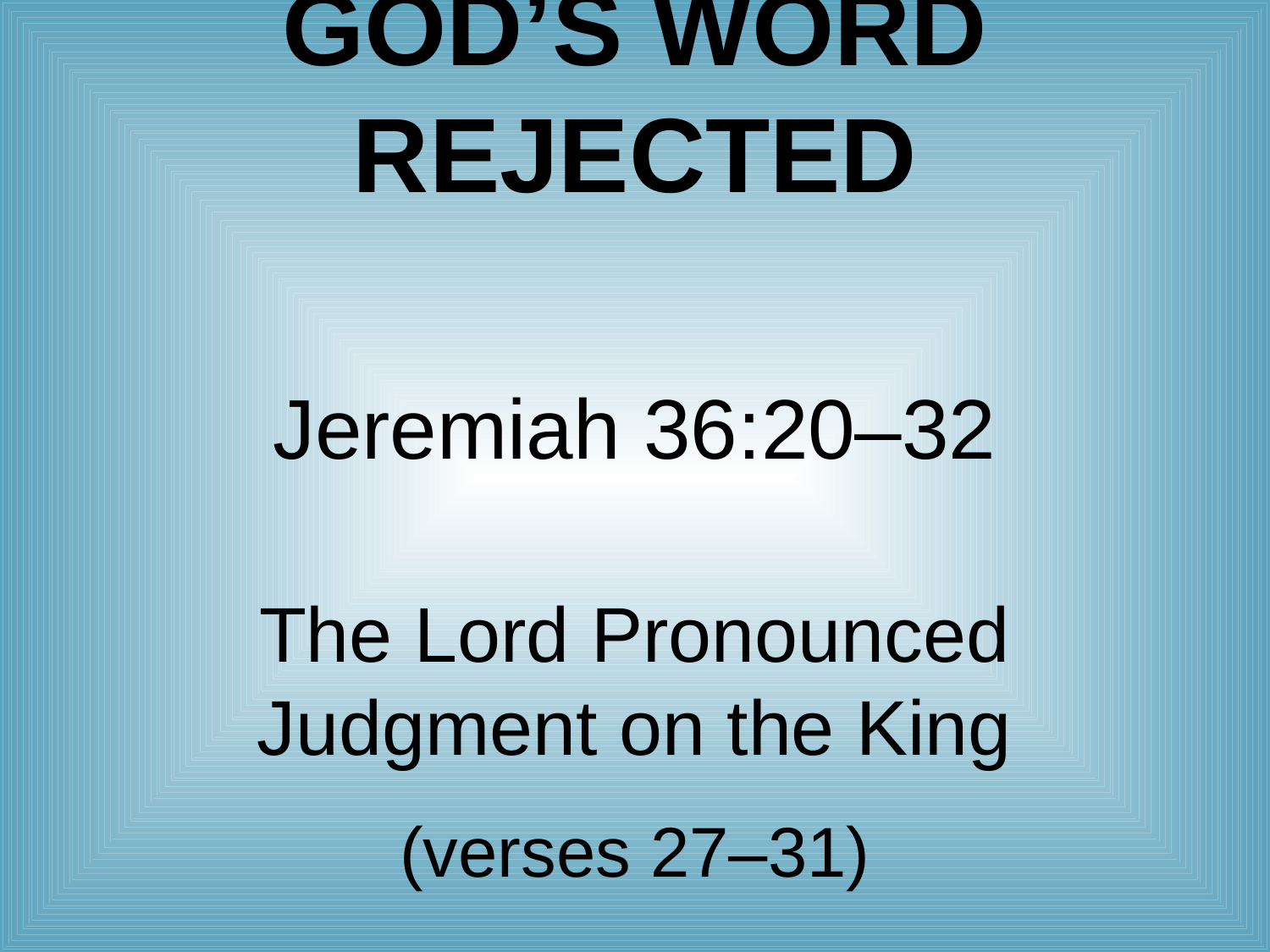

# God’s Word Rejected
Jeremiah 36:20–32

The Lord Pronounced Judgment on the King
(verses 27–31)